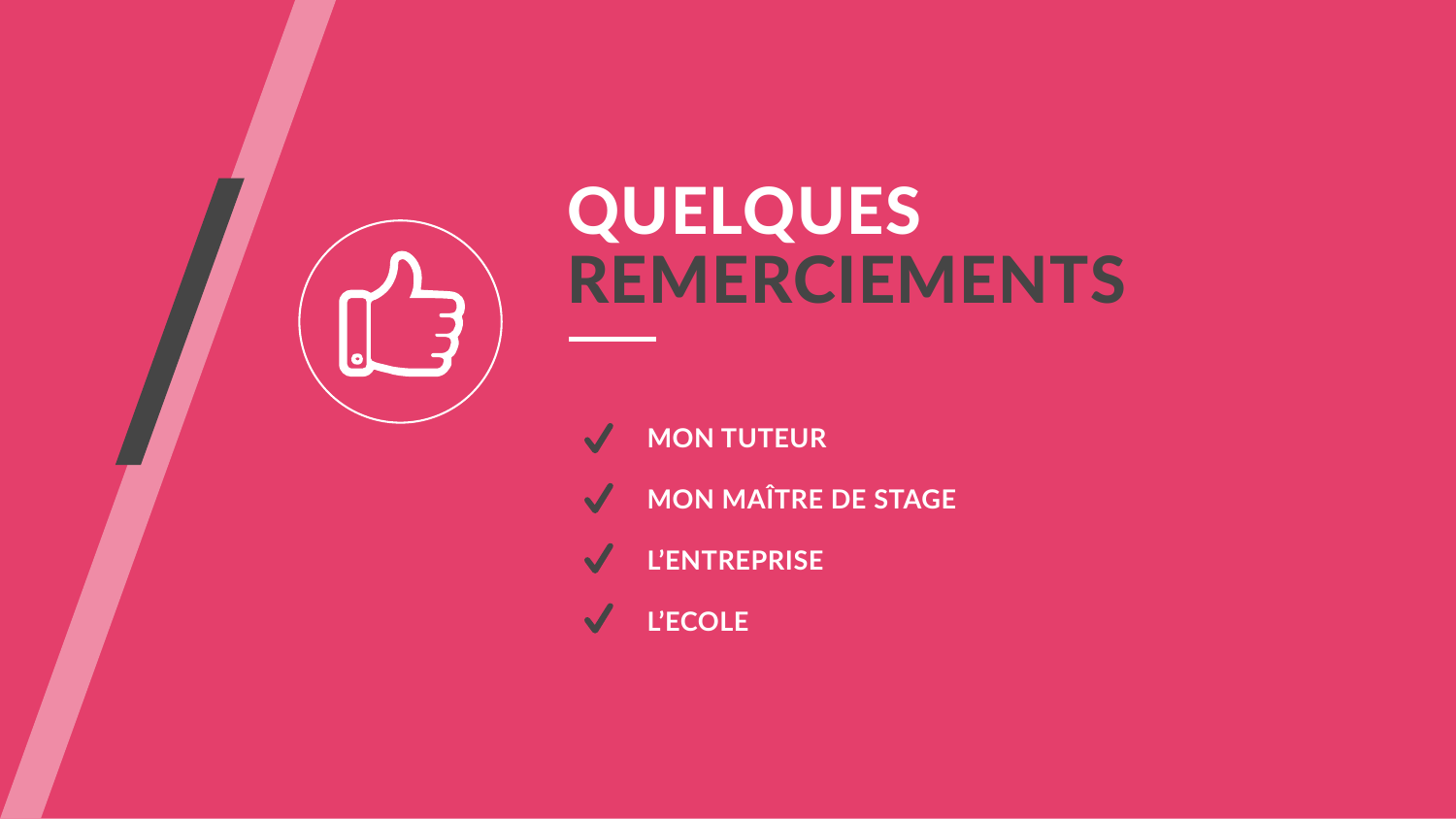

Quelques
remerciements

Mon tuteur

Mon maître de stage

L’entreprise

L’ecole